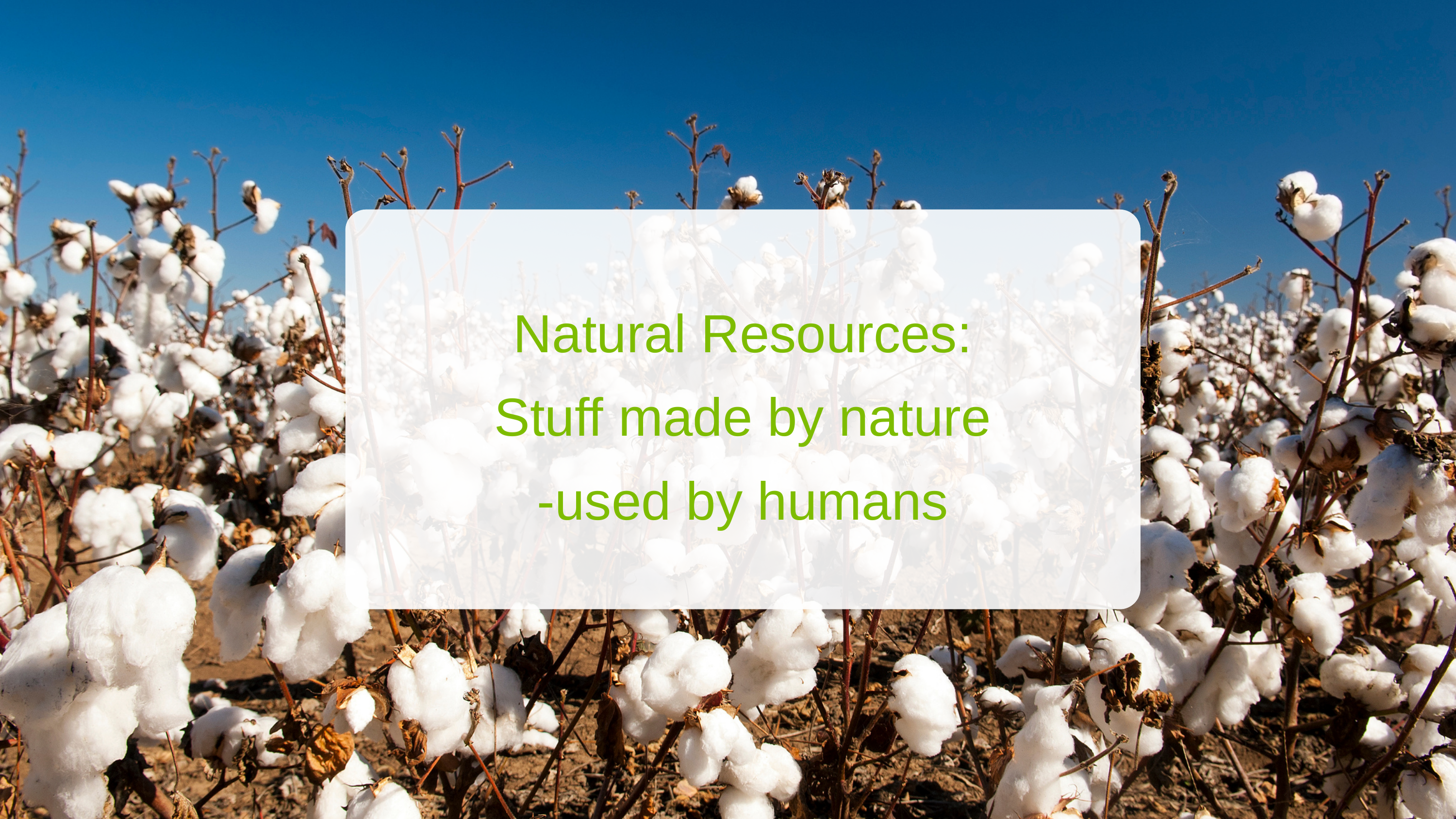

Natural Resources:
 Stuff made by nature
-used by humans